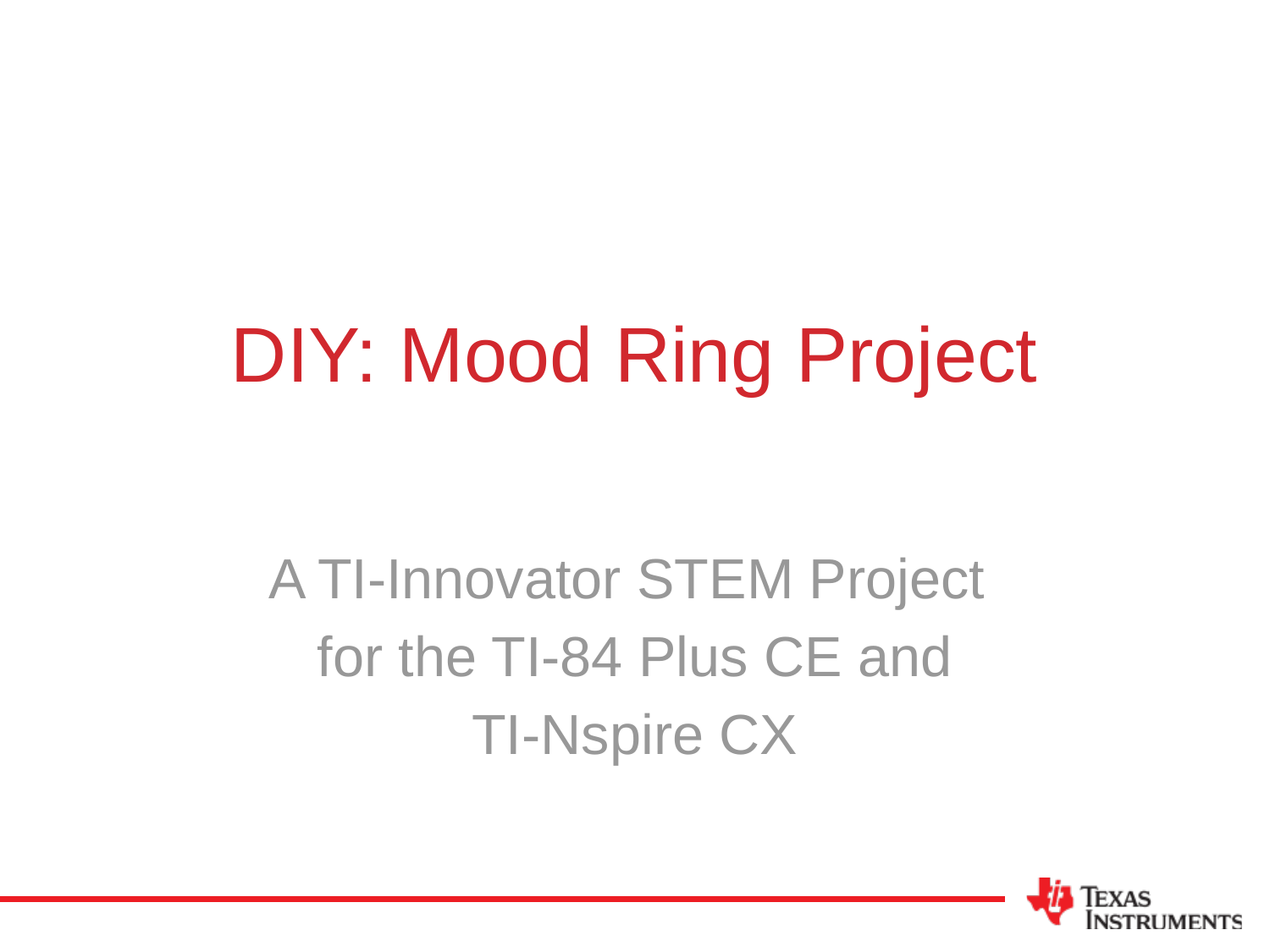

# DIY: Mood Ring Project
A TI-Innovator STEM Project
for the TI-84 Plus CE and
TI-Nspire CX